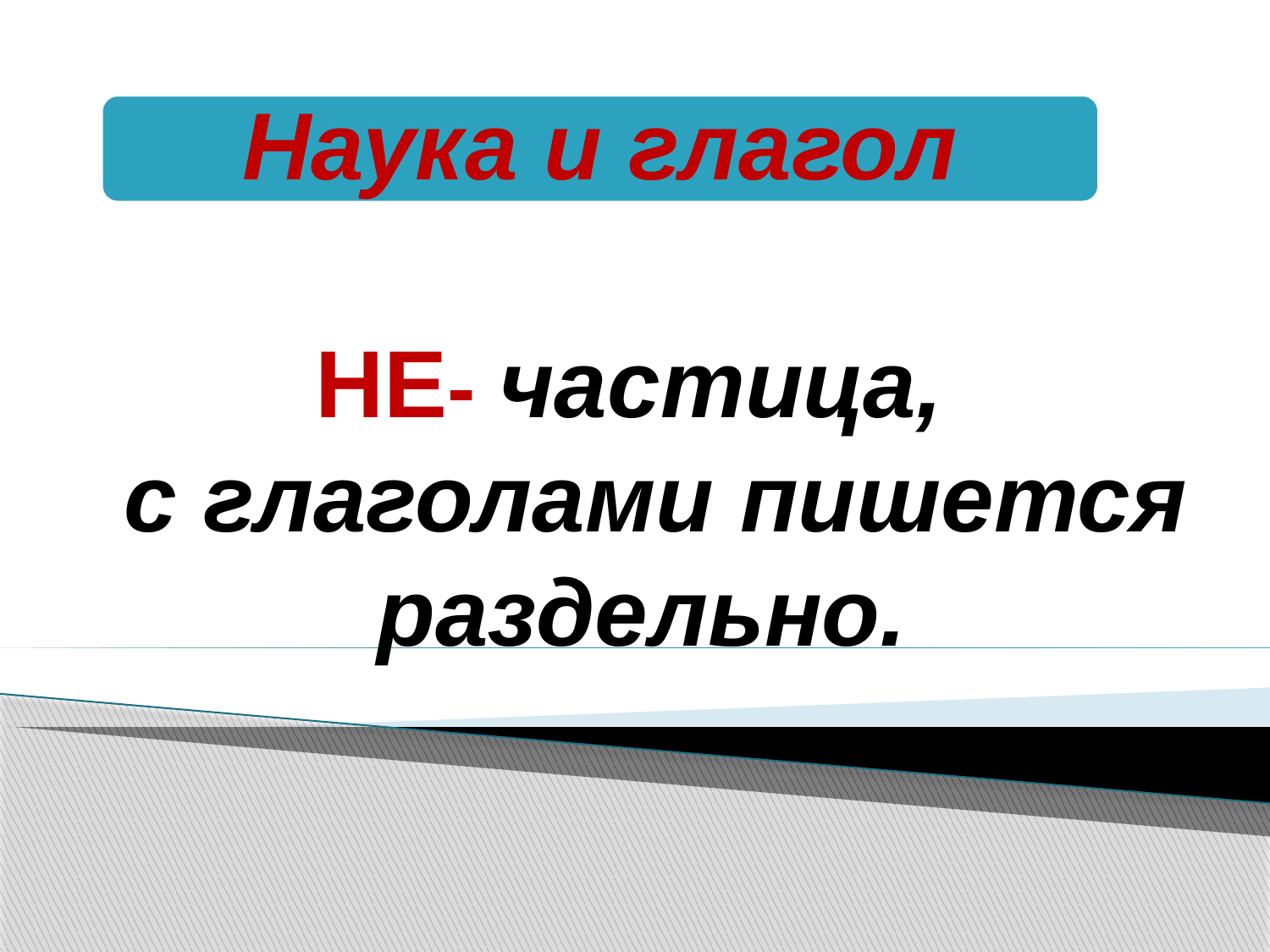

Наука и глагол

НЕ- частица,
 с глаголами пишется раздельно.